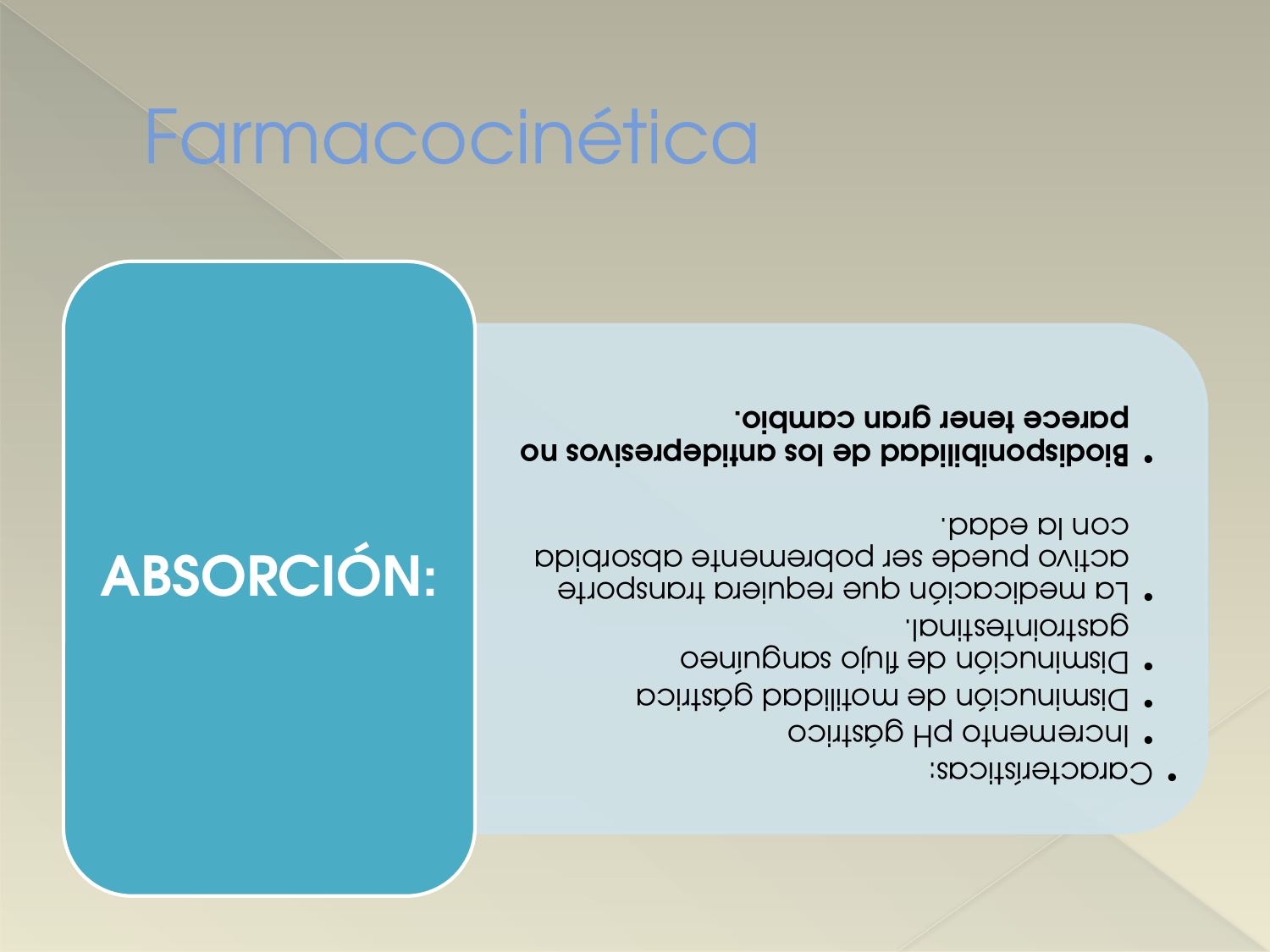

# Farmacocinética
Características:
Incremento pH gástrico
Disminución de motilidad gástrica
Disminución de flujo sanguíneo gastrointestinal.
La medicación que requiera transporte activo puede ser pobremente absorbida con la edad.

Biodisponibilidad de los antidepresivos no parece tener gran cambio.

ABSORCIÓN: